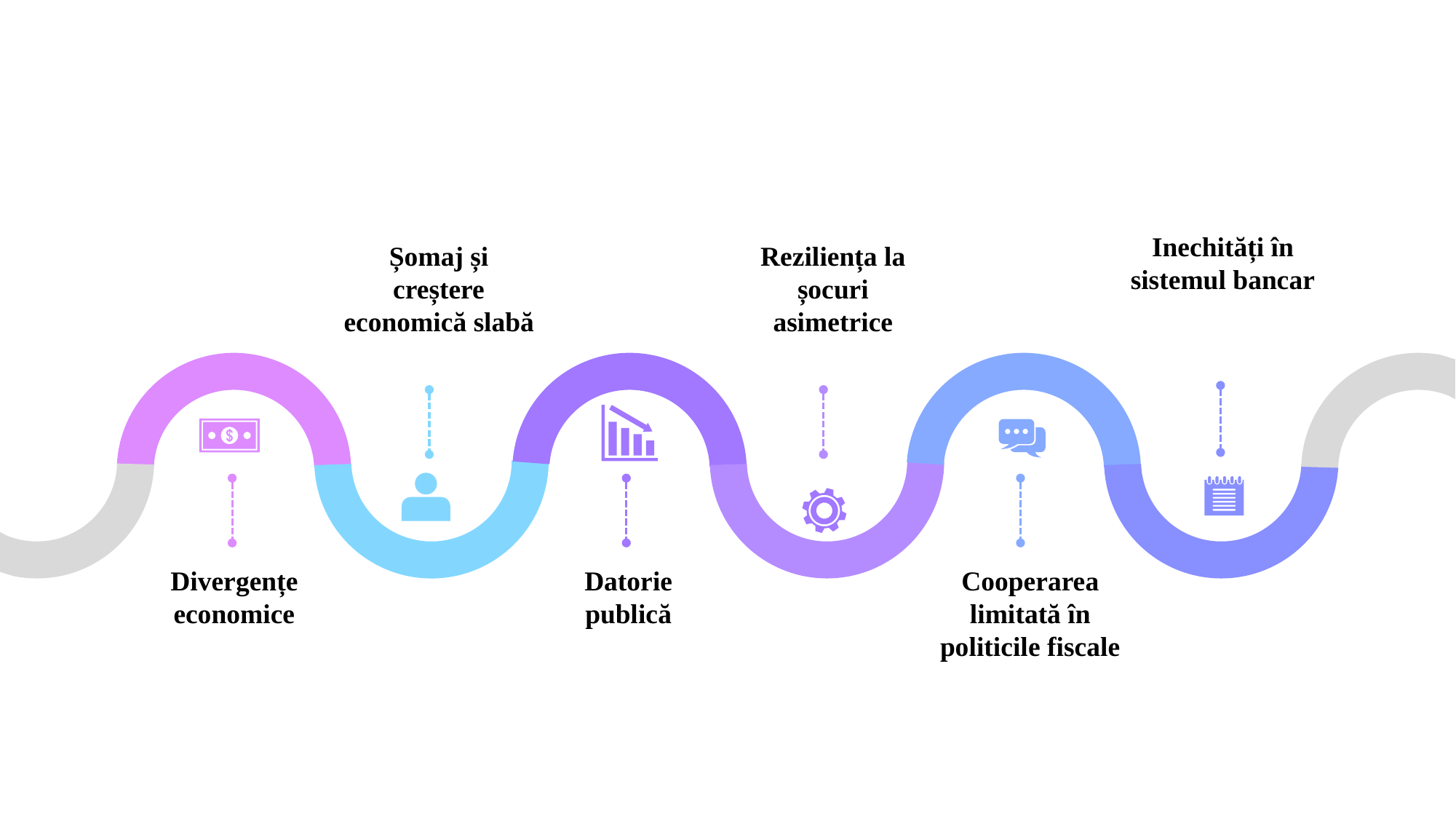

Inechități în sistemul bancar
Șomaj și creștere economică slabă
Reziliența la șocuri asimetrice

Divergențe economice
Datorie publică
Cooperarea limitată în politicile fiscale